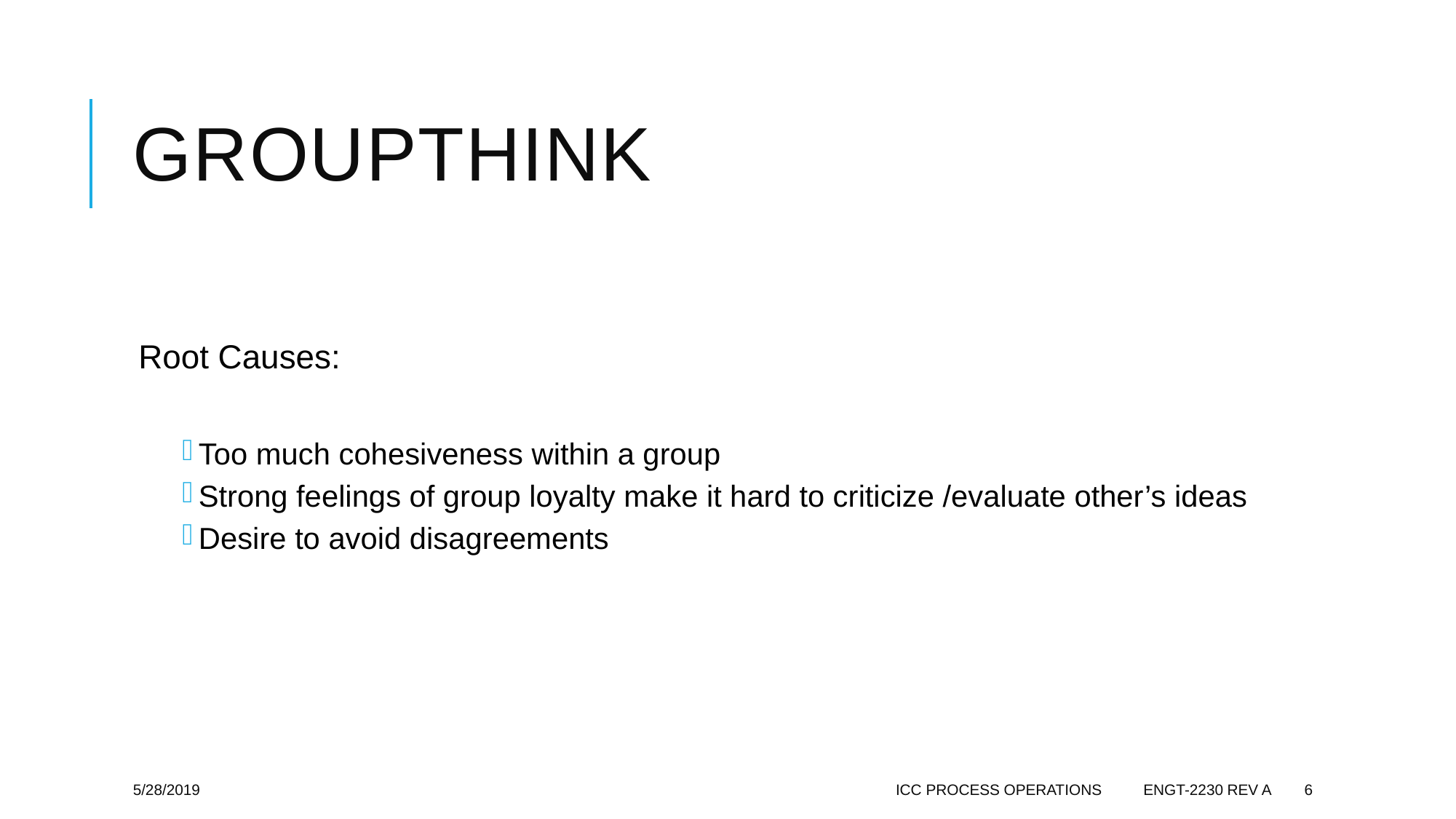

# Groupthink

Root Causes:

Too much cohesiveness within a group
Strong feelings of group loyalty make it hard to criticize /evaluate other’s ideas
Desire to avoid disagreements
5/28/2019
ICC Process Operations          ENGT-2230 Rev A
6